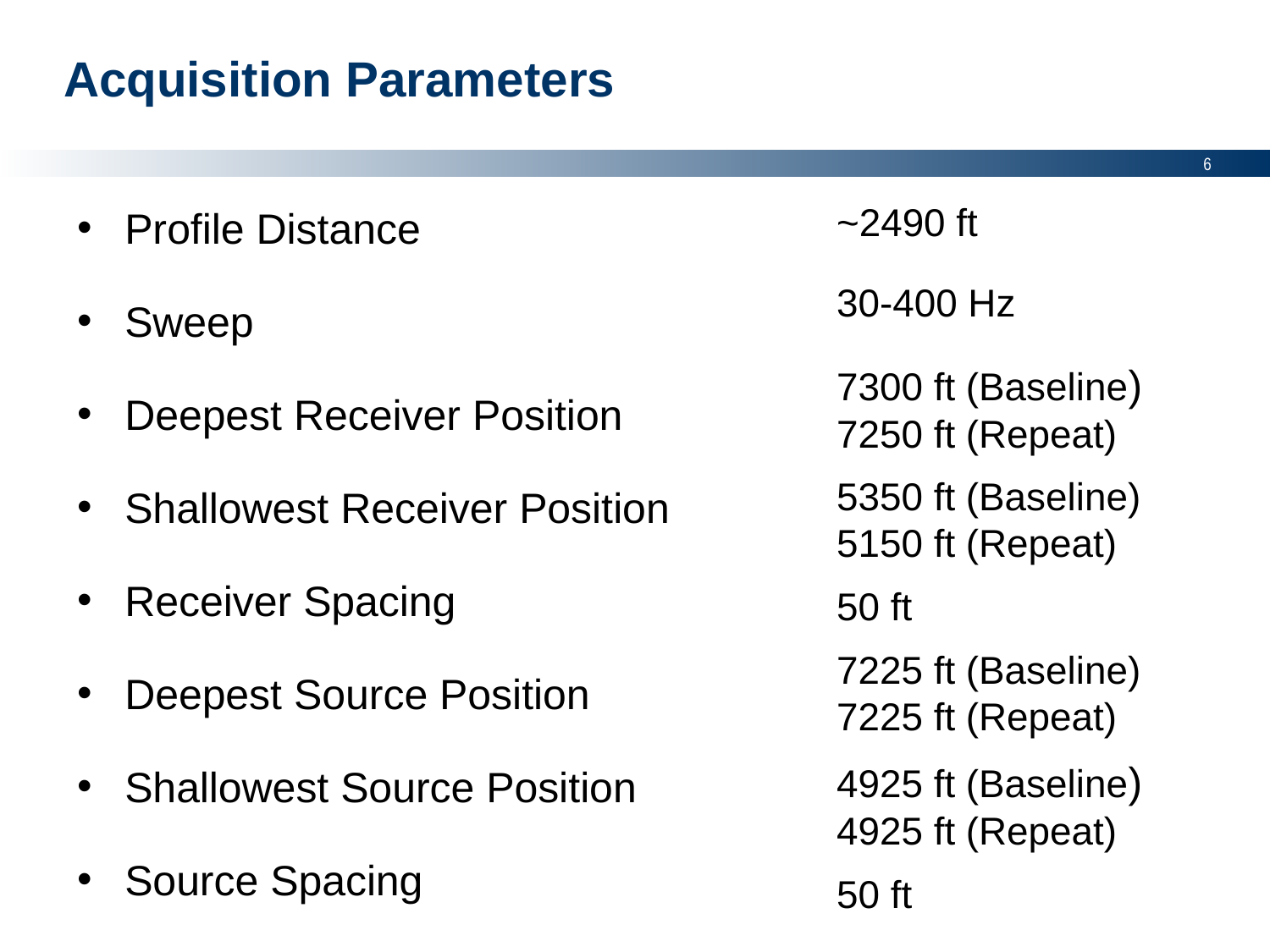

Acquisition Parameters
~2490 ft

30-400 Hz

7300 ft (Baseline)
7250 ft (Repeat)

5350 ft (Baseline)
5150 ft (Repeat)

50 ft

7225 ft (Baseline)
7225 ft (Repeat)

4925 ft (Baseline)
4925 ft (Repeat)

50 ft
Profile Distance
Sweep
Deepest Receiver Position
Shallowest Receiver Position
Receiver Spacing
Deepest Source Position
Shallowest Source Position
Source Spacing